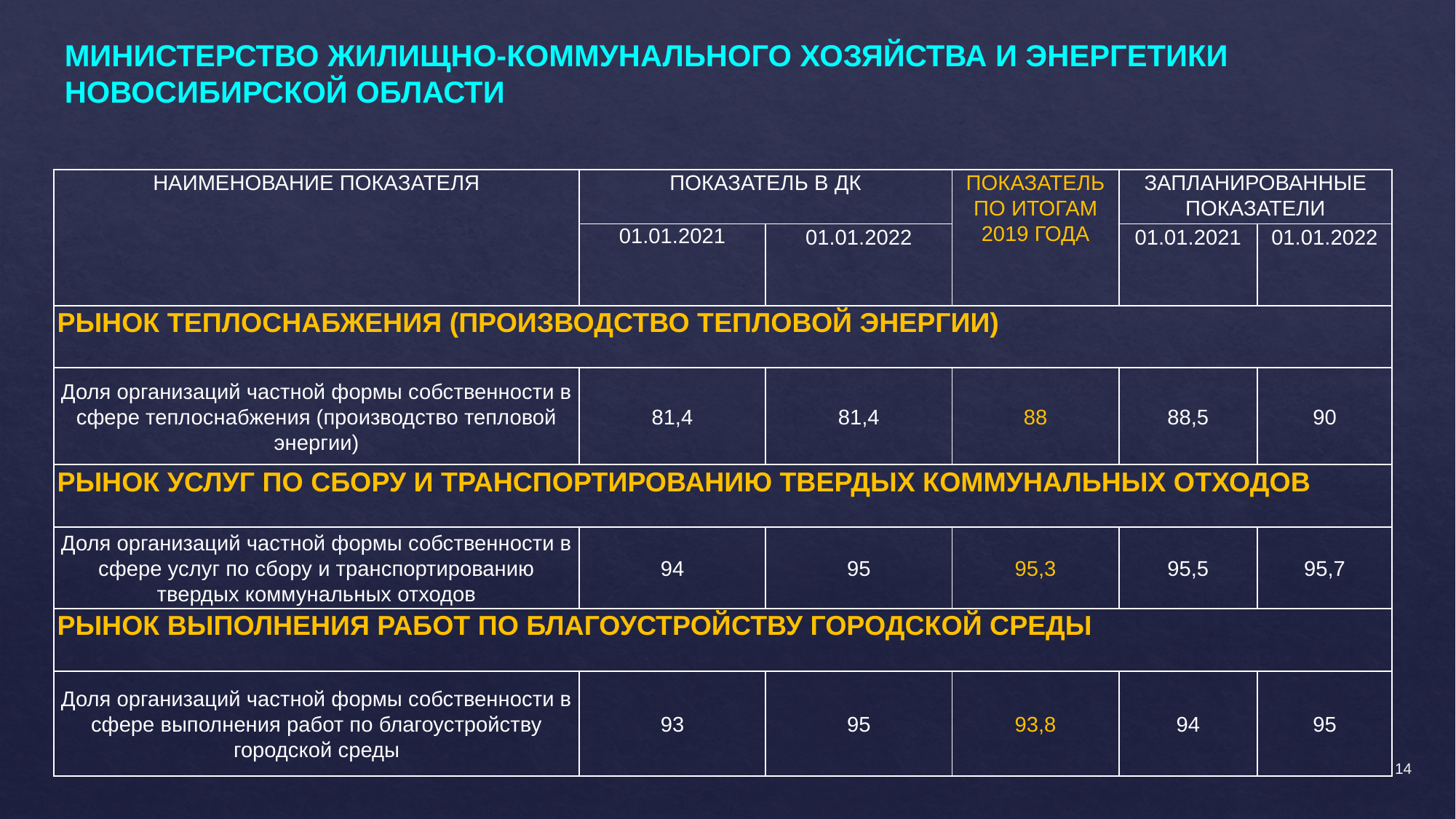

МИНИСТЕРСТВО ЖИЛИЩНО-КОММУНАЛЬНОГО ХОЗЯЙСТВА И ЭНЕРГЕТИКИ НОВОСИБИРСКОЙ ОБЛАСТИ

| НАИМЕНОВАНИЕ ПОКАЗАТЕЛЯ | ПОКАЗАТЕЛЬ В ДК |  | ПОКАЗАТЕЛЬ ПО ИТОГАМ 2019 ГОДА | ЗАПЛАНИРОВАННЫЕ ПОКАЗАТЕЛИ |  |
| --- | --- | --- | --- | --- | --- |
|  | 01.01.2021 | 01.01.2022 |  | 01.01.2021 | 01.01.2022 |
| РЫНОК ТЕПЛОСНАБЖЕНИЯ (ПРОИЗВОДСТВО ТЕПЛОВОЙ ЭНЕРГИИ) |  |  |  |  |  |
| Доля организаций частной формы собственности в сфере теплоснабжения (производство тепловой энергии) | 81,4 | 81,4 | 88 | 88,5 | 90 |
| РЫНОК УСЛУГ ПО СБОРУ И ТРАНСПОРТИРОВАНИЮ ТВЕРДЫХ КОММУНАЛЬНЫХ ОТХОДОВ |  |  |  |  |  |
| Доля организаций частной формы собственности в сфере услуг по сбору и транспортированию твердых коммунальных отходов | 94 | 95 | 95,3 | 95,5 | 95,7 |
| РЫНОК ВЫПОЛНЕНИЯ РАБОТ ПО БЛАГОУСТРОЙСТВУ ГОРОДСКОЙ СРЕДЫ |  |  |  |  |  |
| Доля организаций частной формы собственности в сфере выполнения работ по благоустройству городской среды | 93 | 95 | 93,8 | 94 | 95 |

14